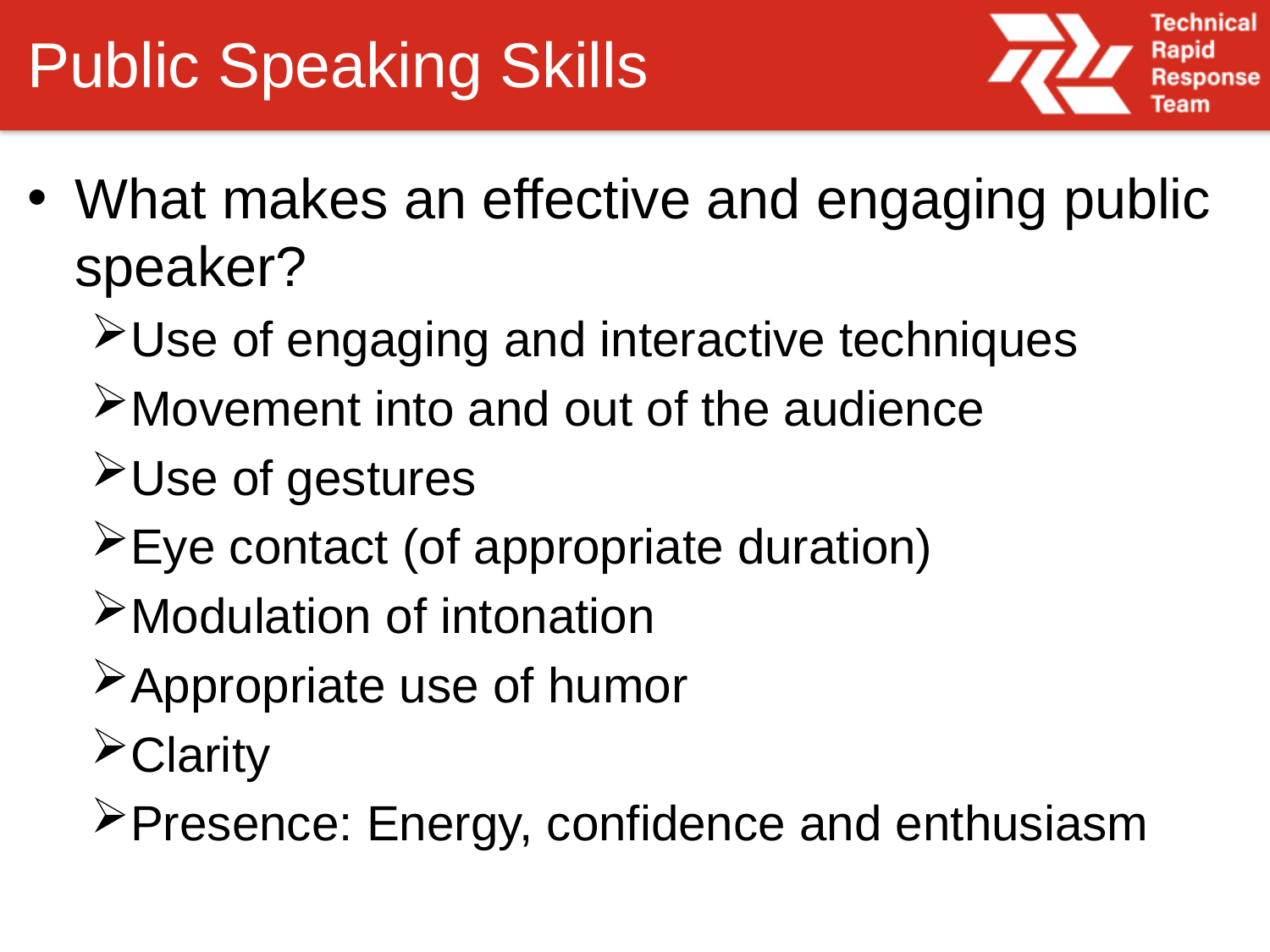

# Public Speaking Skills
What makes an effective and engaging public speaker?
Use of engaging and interactive techniques
Movement into and out of the audience
Use of gestures
Eye contact (of appropriate duration)
Modulation of intonation
Appropriate use of humor
Clarity
Presence: Energy, confidence and enthusiasm